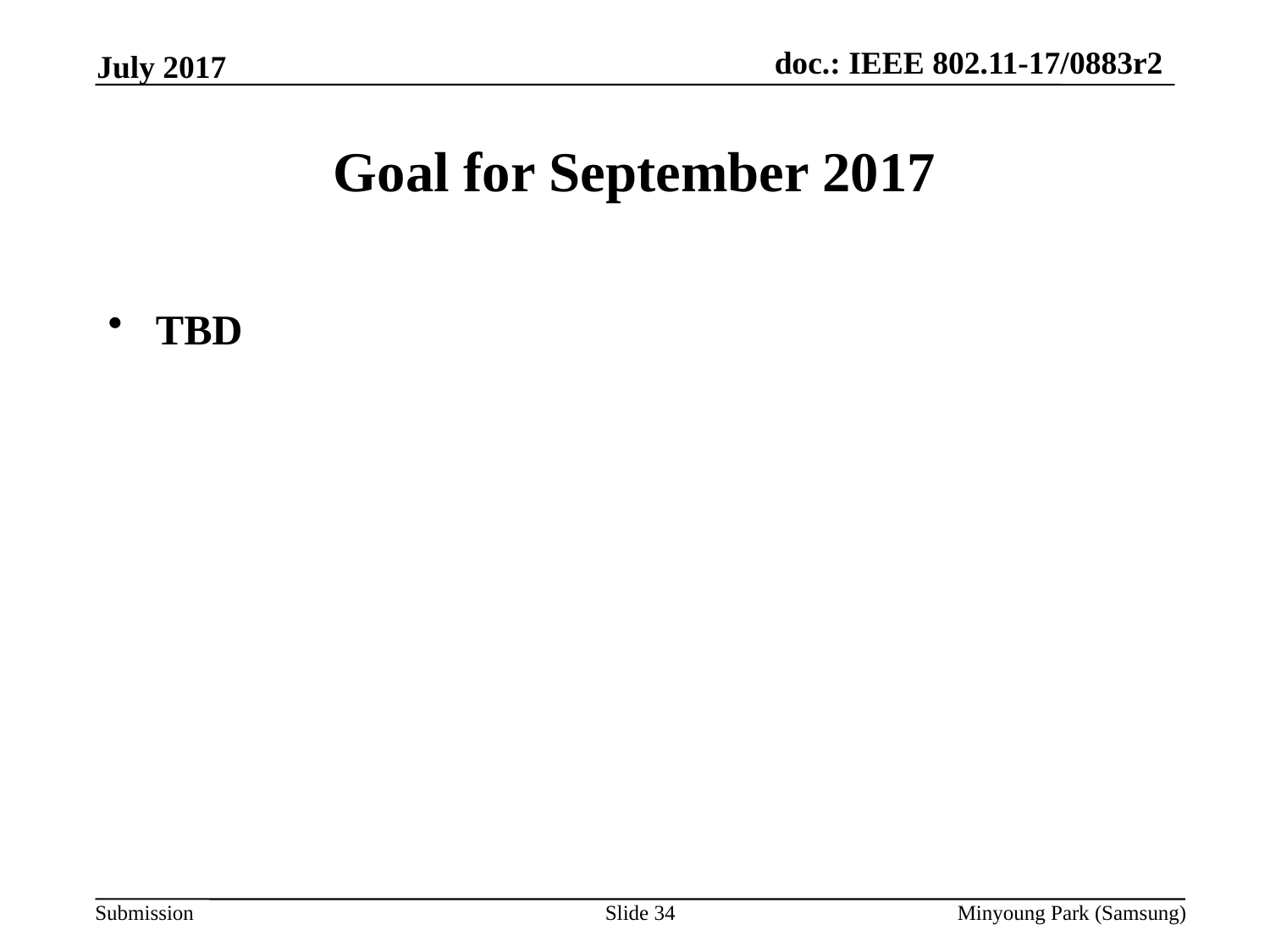

July 2017
# Goal for September 2017
TBD

Slide 34
Minyoung Park (Samsung)